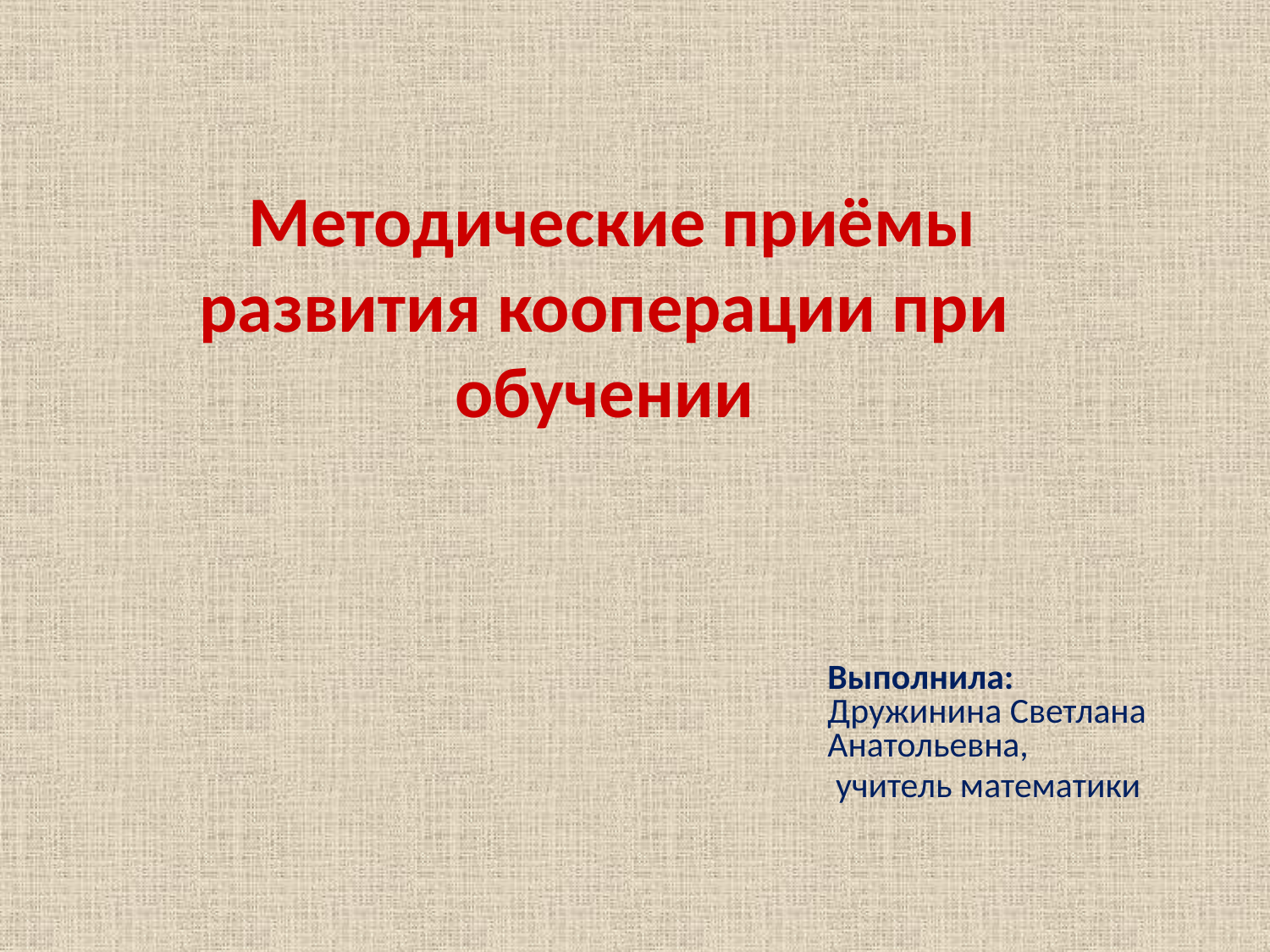

# Методические приёмы развития кооперации при обучении
Выполнила: Дружинина Светлана Анатольевна,
 учитель математики